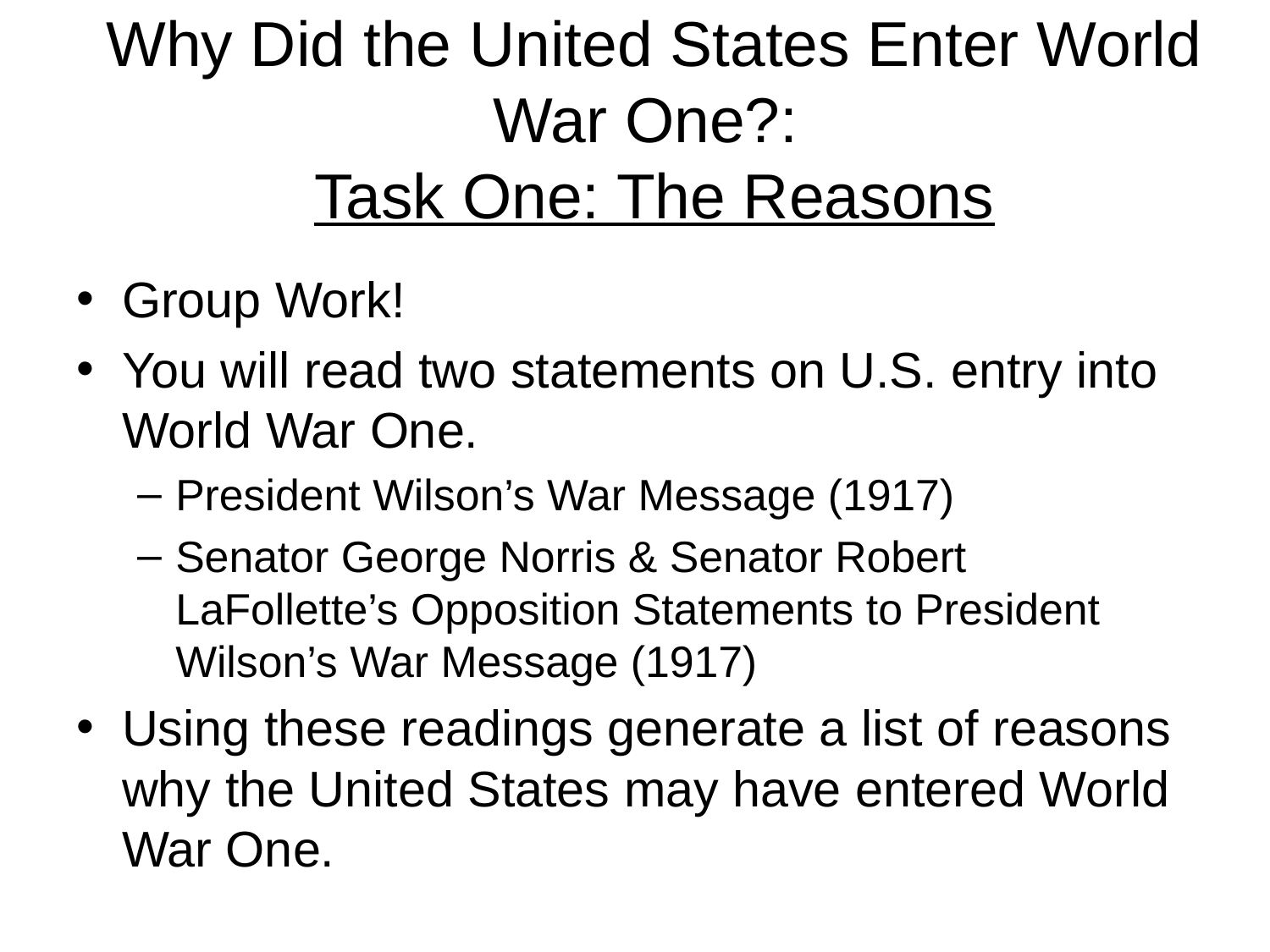

# Why Did the United States Enter World War One?: Task One: The Reasons
Group Work!
You will read two statements on U.S. entry into World War One.
President Wilson’s War Message (1917)
Senator George Norris & Senator Robert LaFollette’s Opposition Statements to President Wilson’s War Message (1917)
Using these readings generate a list of reasons why the United States may have entered World War One.